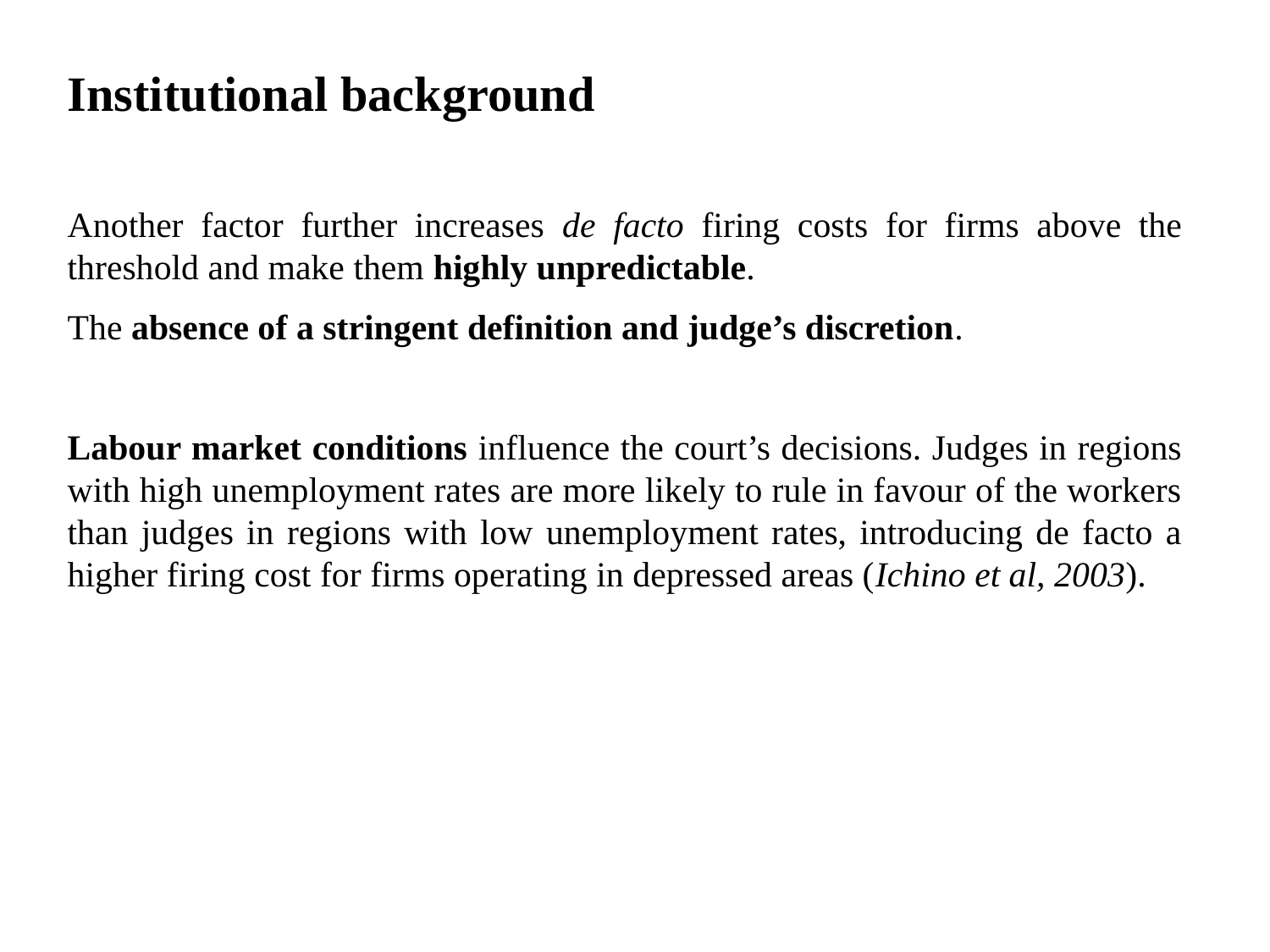

Institutional background
Another factor further increases de facto firing costs for firms above the threshold and make them highly unpredictable.
The absence of a stringent definition and judge’s discretion.

Labour market conditions influence the court’s decisions. Judges in regions with high unemployment rates are more likely to rule in favour of the workers than judges in regions with low unemployment rates, introducing de facto a higher firing cost for firms operating in depressed areas (Ichino et al, 2003).